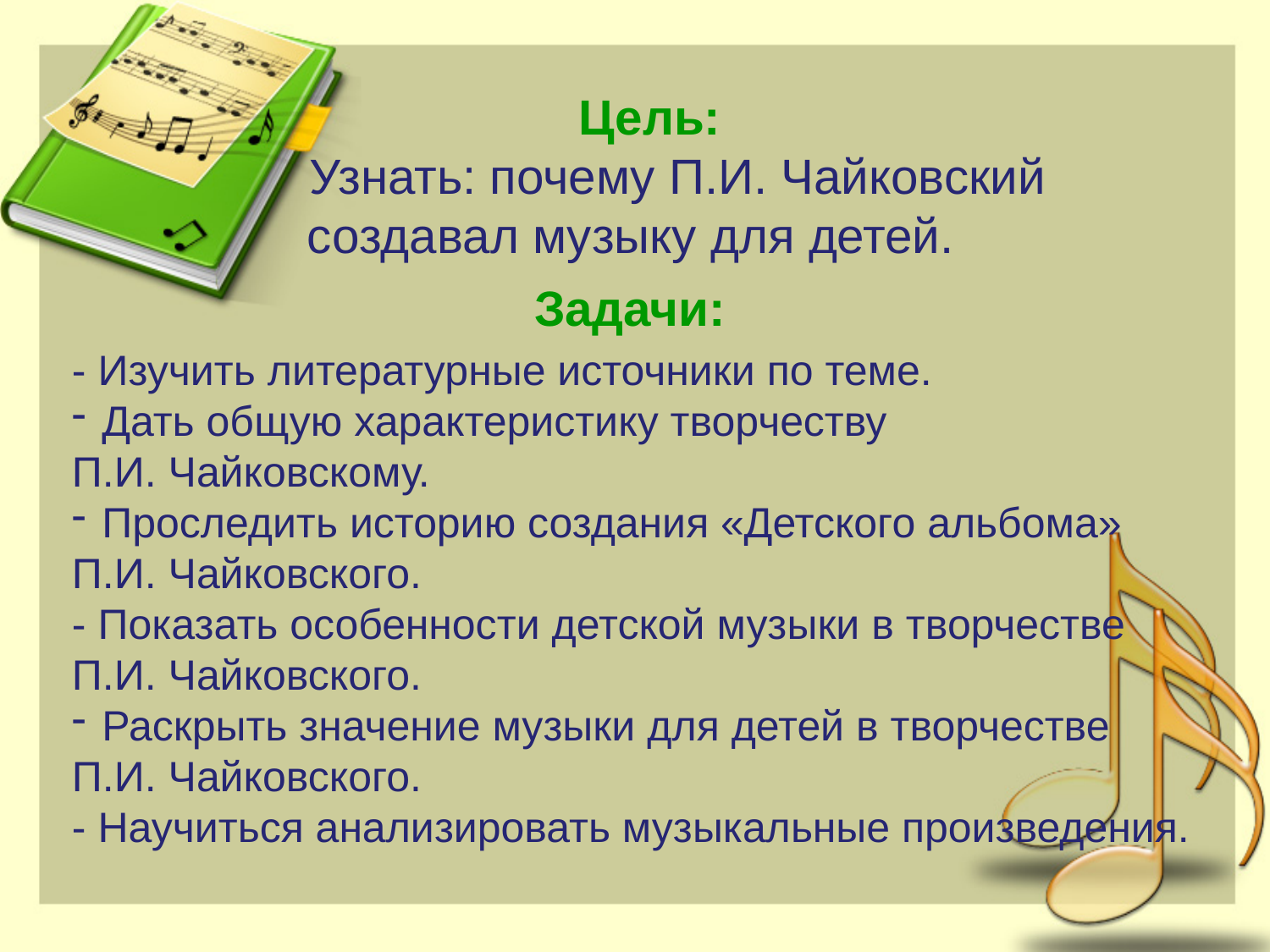

Цель:
            Узнать: почему П.И. Чайковский  		     создавал музыку для детей.

Задачи:
- Изучить литературные источники по теме.
Дать общую характеристику творчеству
П.И. Чайковскому.
Проследить историю создания «Детского альбома»
П.И. Чайковского.
- Показать особенности детской музыки в творчестве П.И. Чайковского.
Раскрыть значение музыки для детей в творчестве
П.И. Чайковского.
- Научиться анализировать музыкальные произведения.